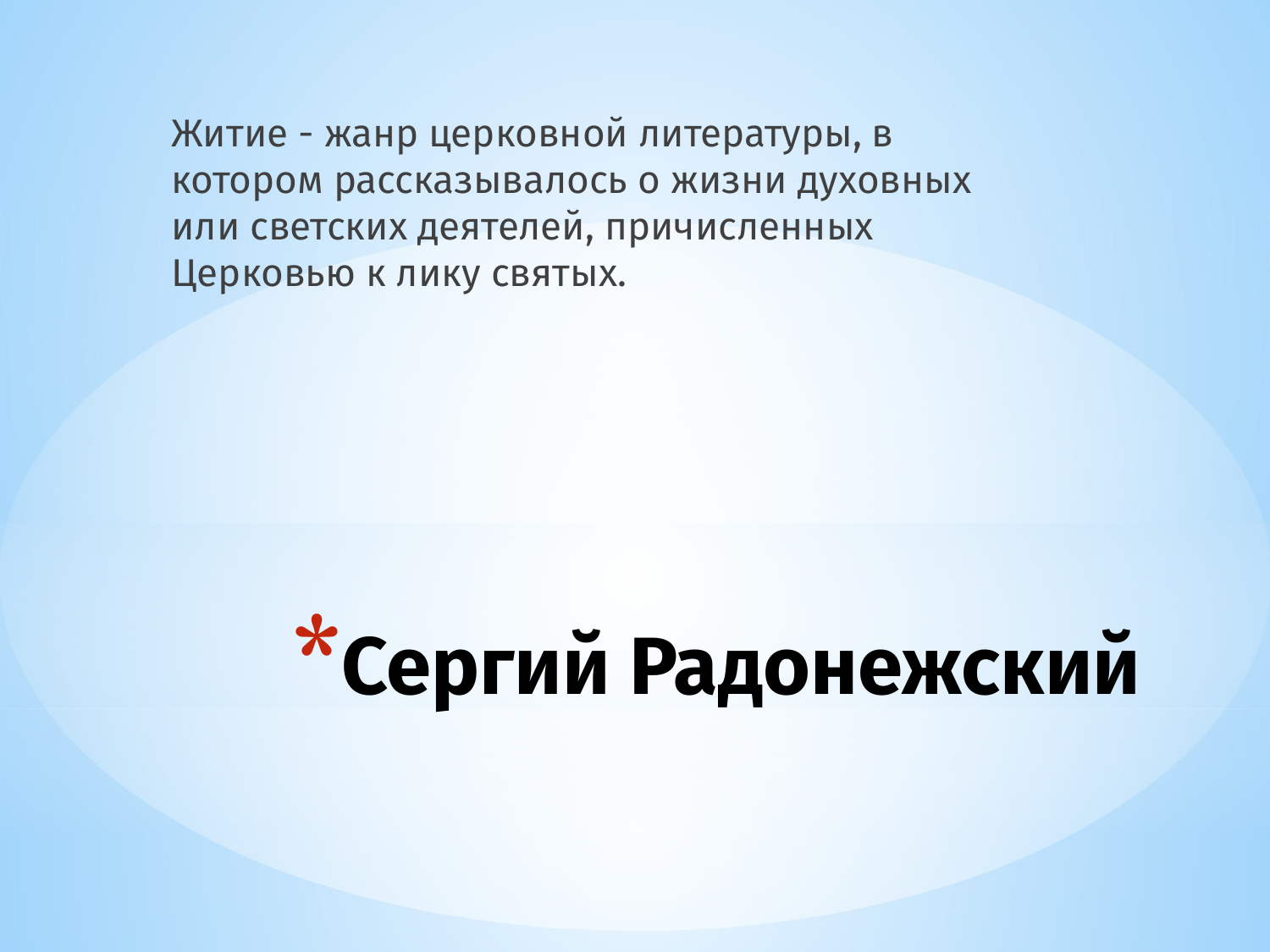

Житие - жанр церковной литературы, в котором рассказывалось о жизни духовных или светских деятелей, причисленных Церковью к лику святых.

# Сергий Радонежский